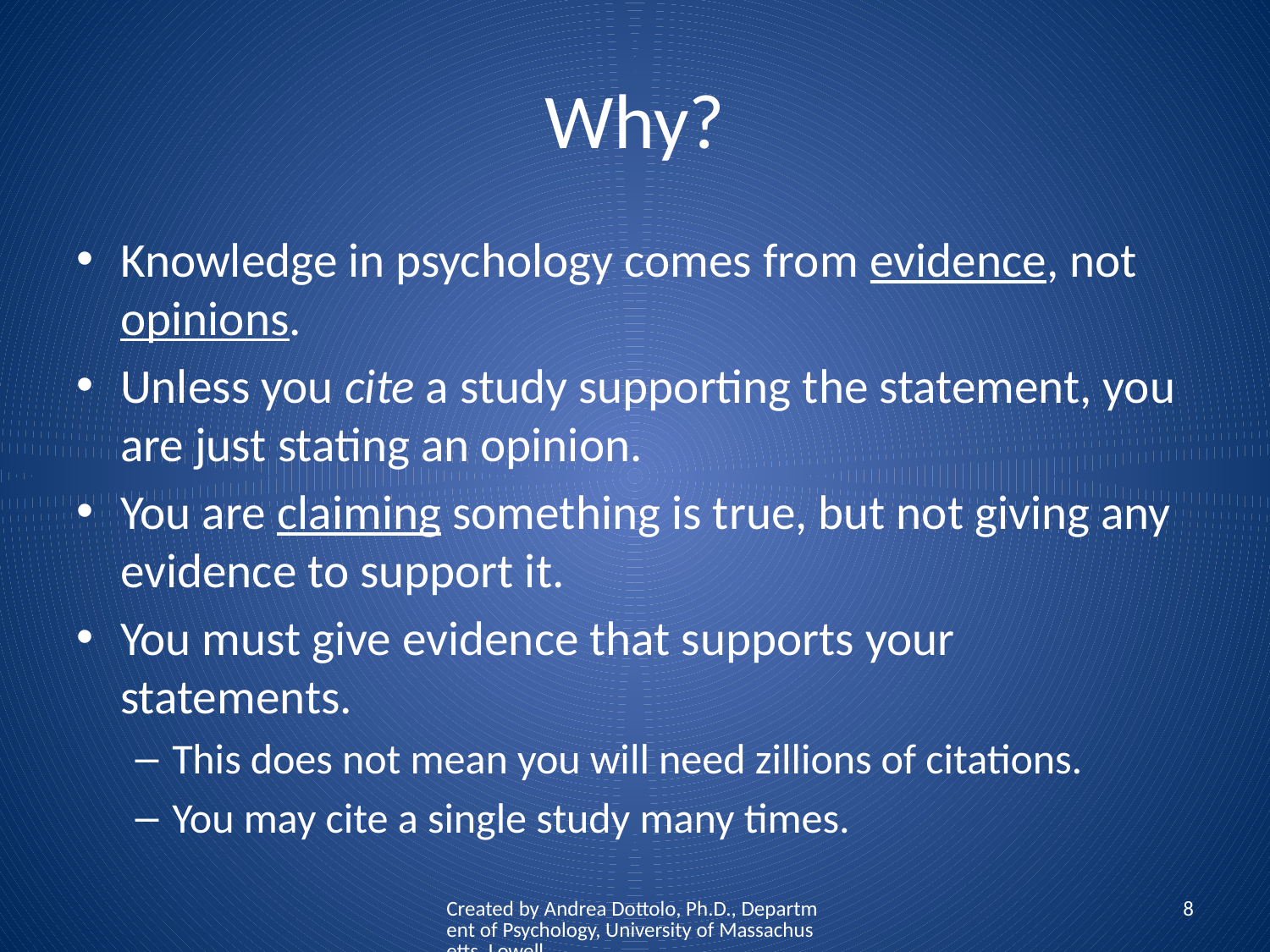

# Why?
Knowledge in psychology comes from evidence, not opinions.
Unless you cite a study supporting the statement, you are just stating an opinion.
You are claiming something is true, but not giving any evidence to support it.
You must give evidence that supports your statements.
This does not mean you will need zillions of citations.
You may cite a single study many times.
Created by Andrea Dottolo, Ph.D., Department of Psychology, University of Massachusetts, Lowell
8